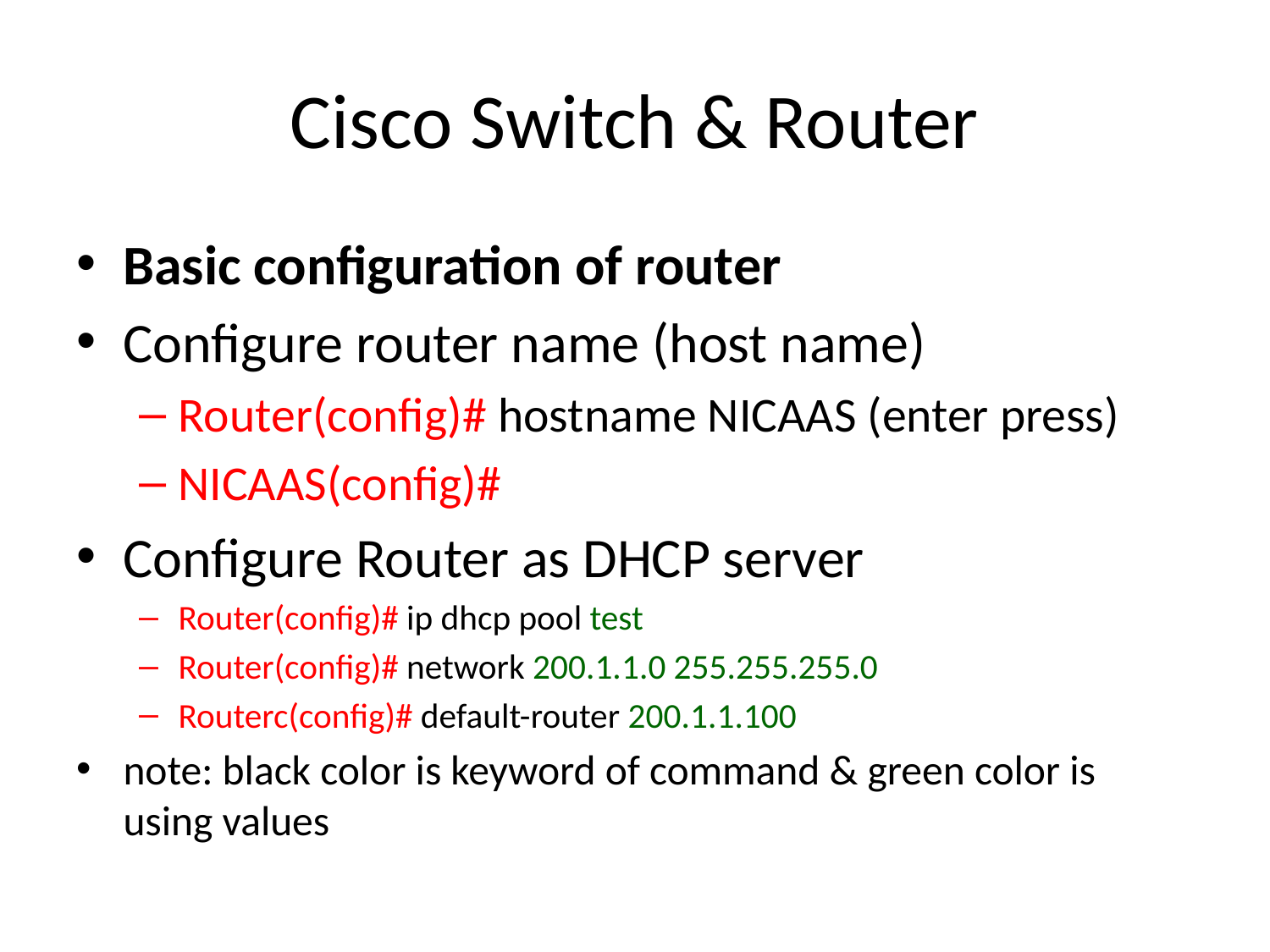

# Cisco Switch & Router
Basic configuration of router
Configure router name (host name)
Router(config)# hostname NICAAS (enter press)
NICAAS(config)#
Configure Router as DHCP server
Router(config)# ip dhcp pool test
Router(config)# network 200.1.1.0 255.255.255.0
Routerc(config)# default-router 200.1.1.100
note: black color is keyword of command & green color is using values